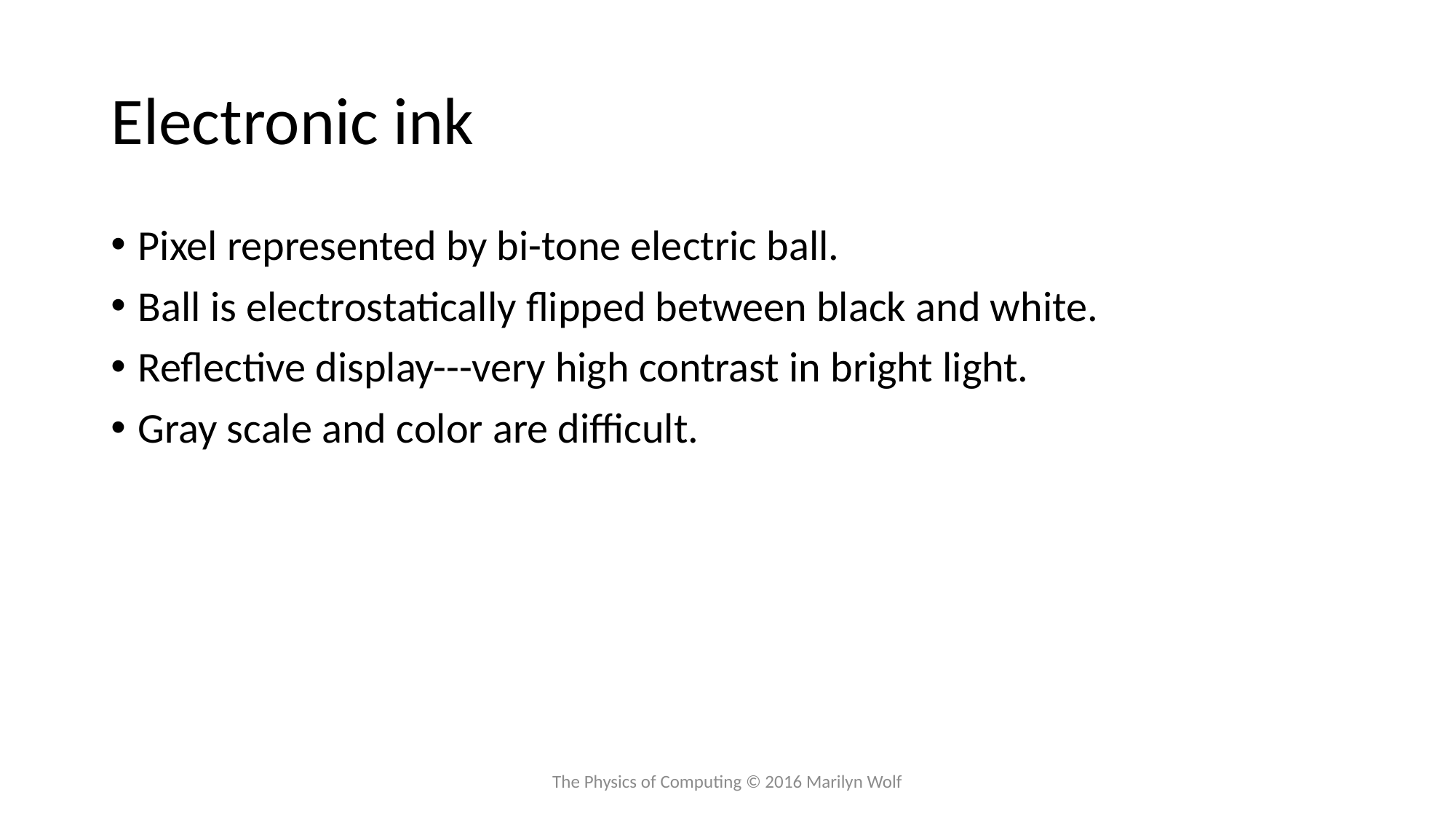

# Electronic ink
Pixel represented by bi-tone electric ball.
Ball is electrostatically flipped between black and white.
Reflective display---very high contrast in bright light.
Gray scale and color are difficult.
The Physics of Computing © 2016 Marilyn Wolf